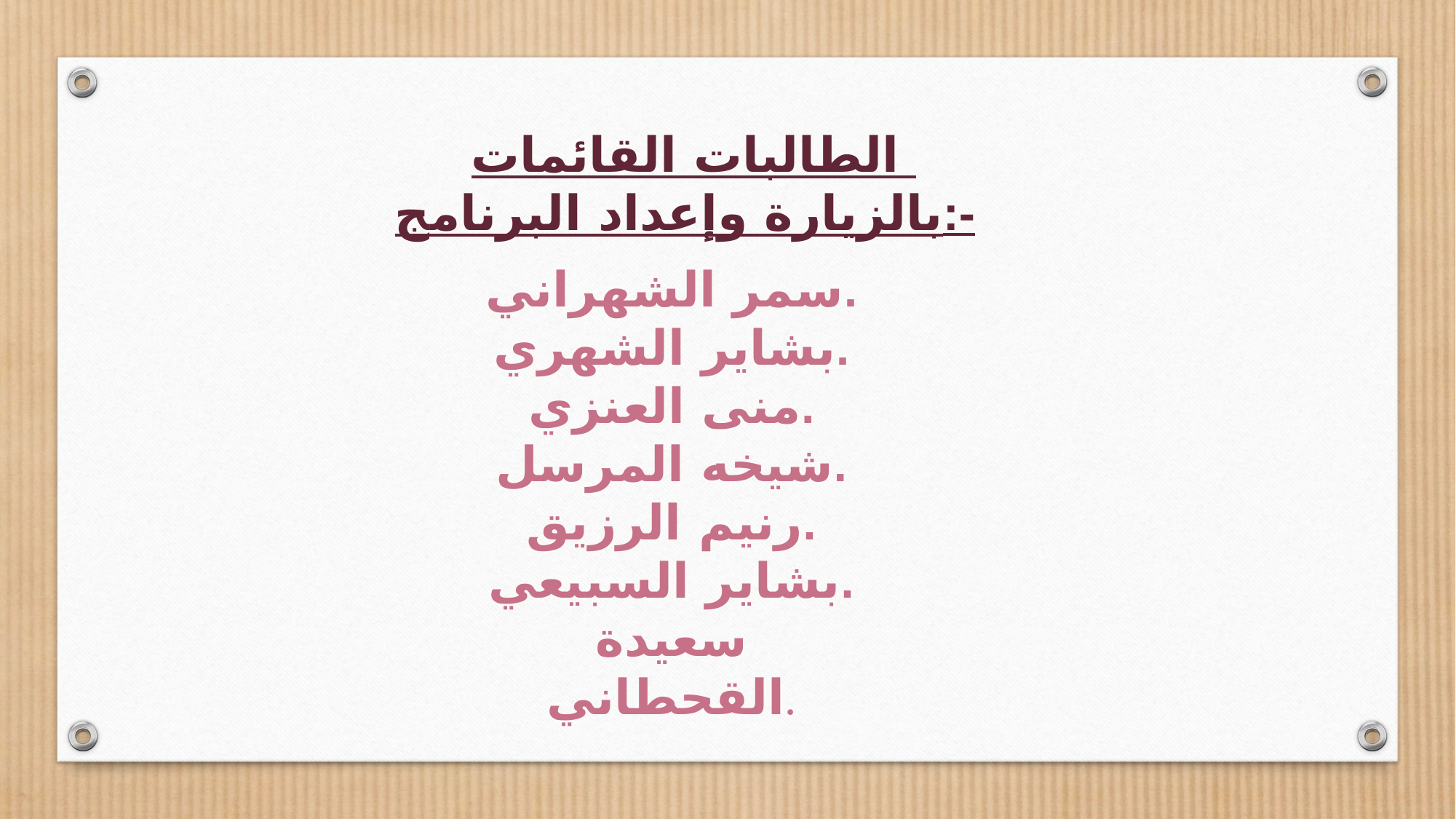

الطالبات القائمات بالزيارة وإعداد البرنامج:-
سمر الشهراني.
بشاير الشهري.
منى العنزي.
شيخه المرسل.
رنيم الرزيق.
بشاير السبيعي.
سعيدة القحطاني.